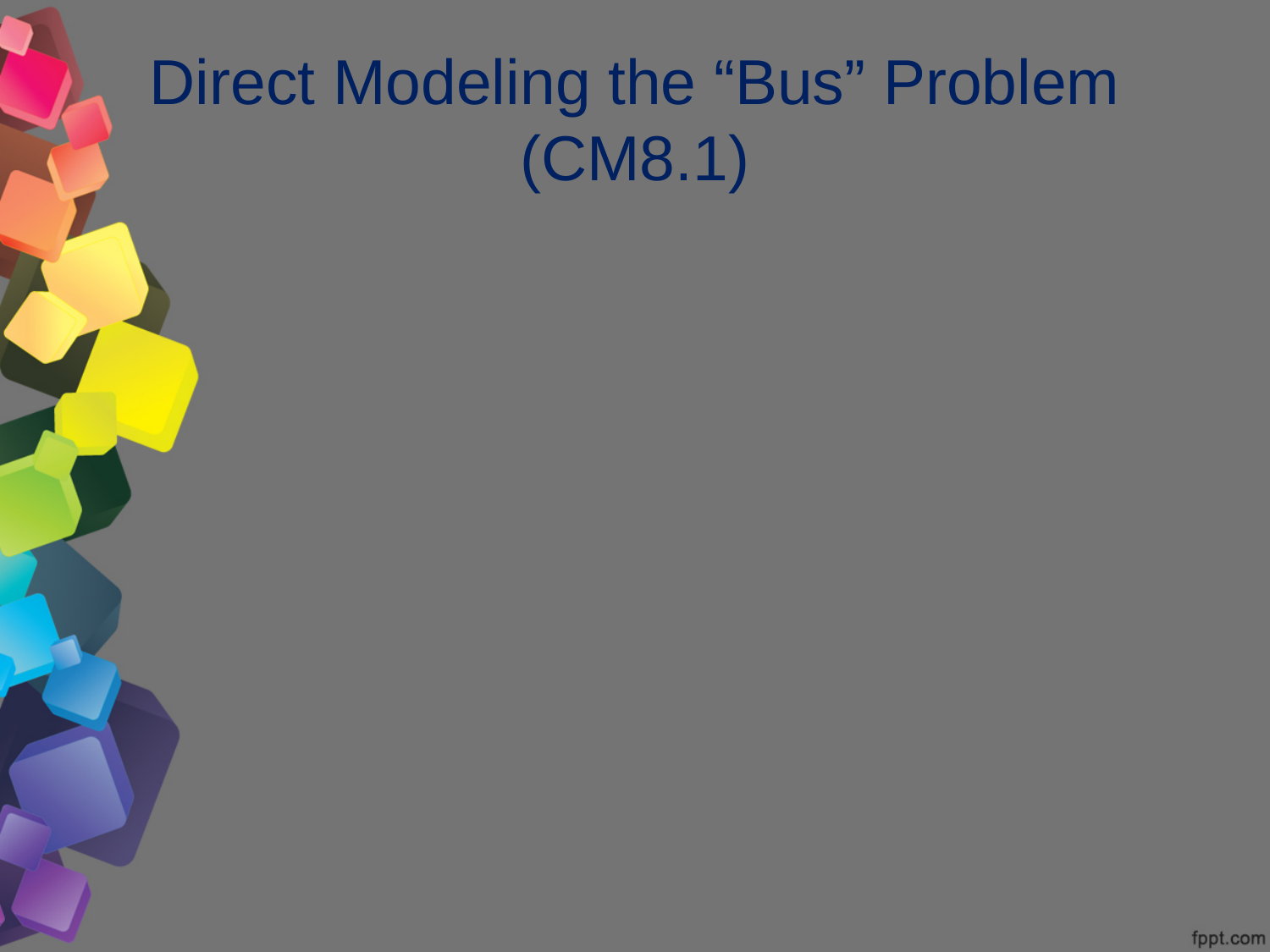

# Direct Modeling the “Bus” Problem (CM8.1)